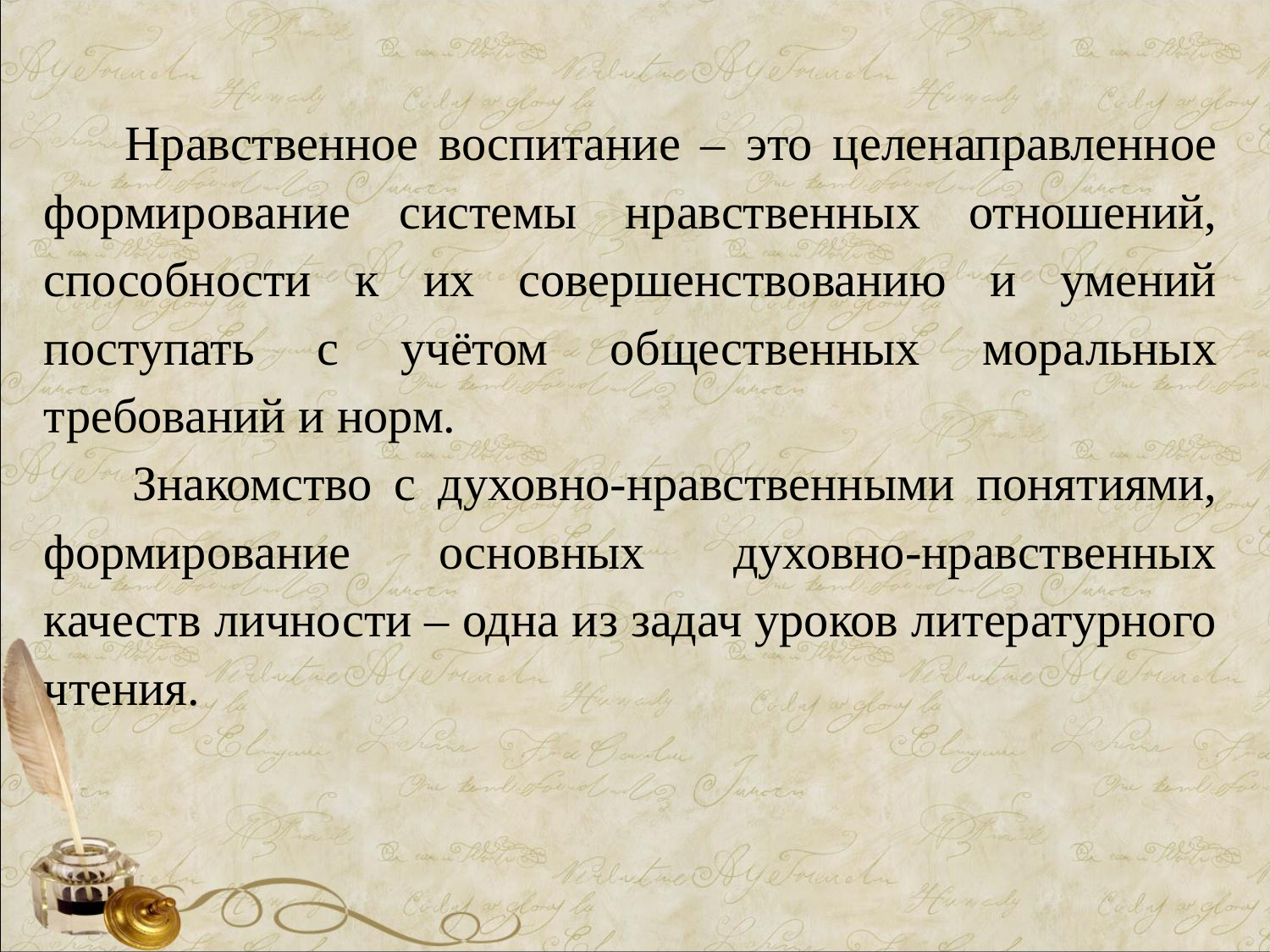

Нравственное воспитание – это целенаправленное формирование системы нравственных отношений, способности к их совершенствованию и умений поступать с учётом общественных моральных требований и норм.
    Знакомство с духовно-нравственными понятиями, формирование основных духовно-нравственных качеств личности – одна из задач уроков литературного чтения.